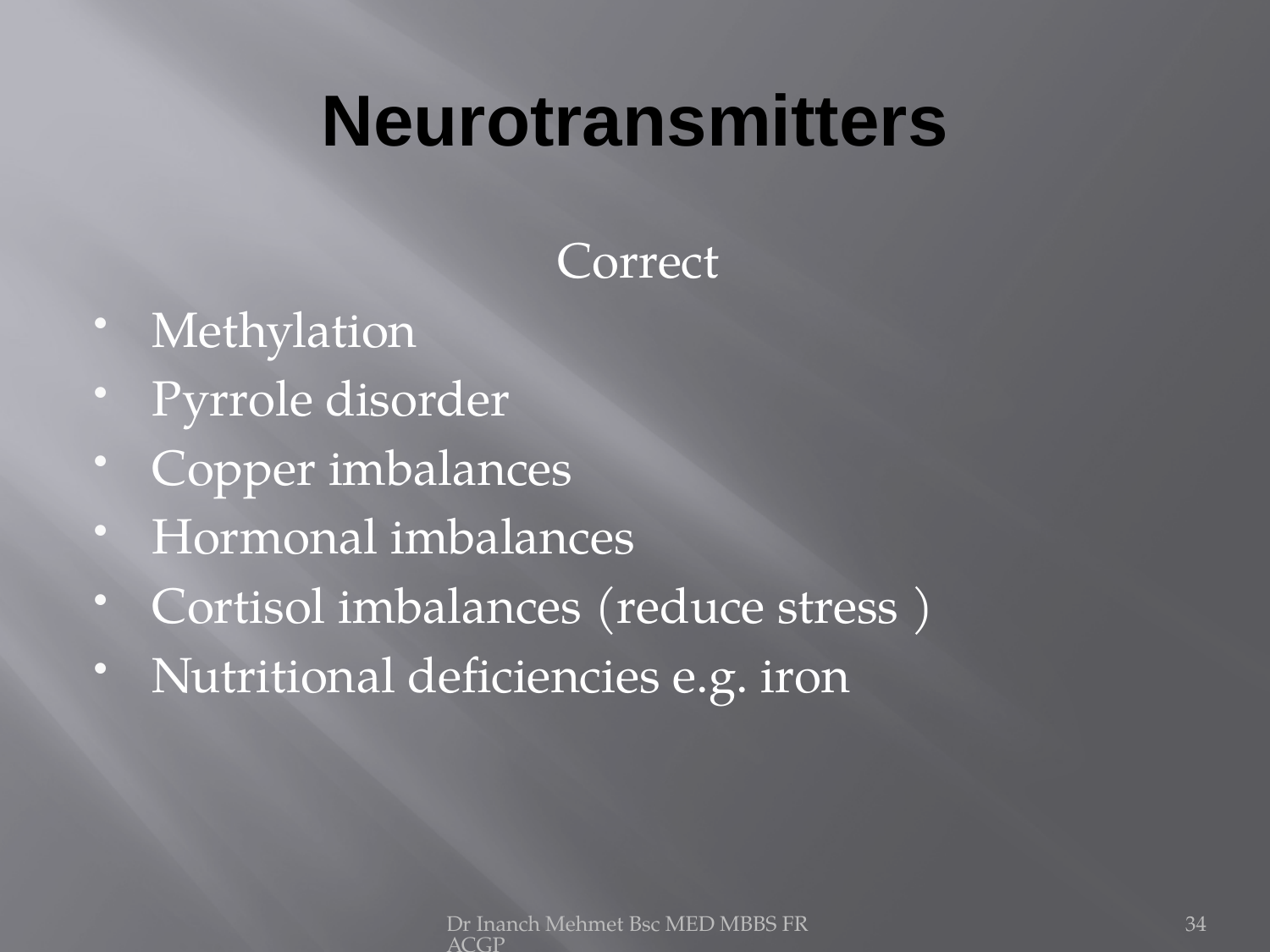

# Neurotransmitters
Correct
Methylation
Pyrrole disorder
Copper imbalances
Hormonal imbalances
Cortisol imbalances (reduce stress )
Nutritional deficiencies e.g. iron

Dr Inanch Mehmet Bsc MED MBBS FRACGP
34